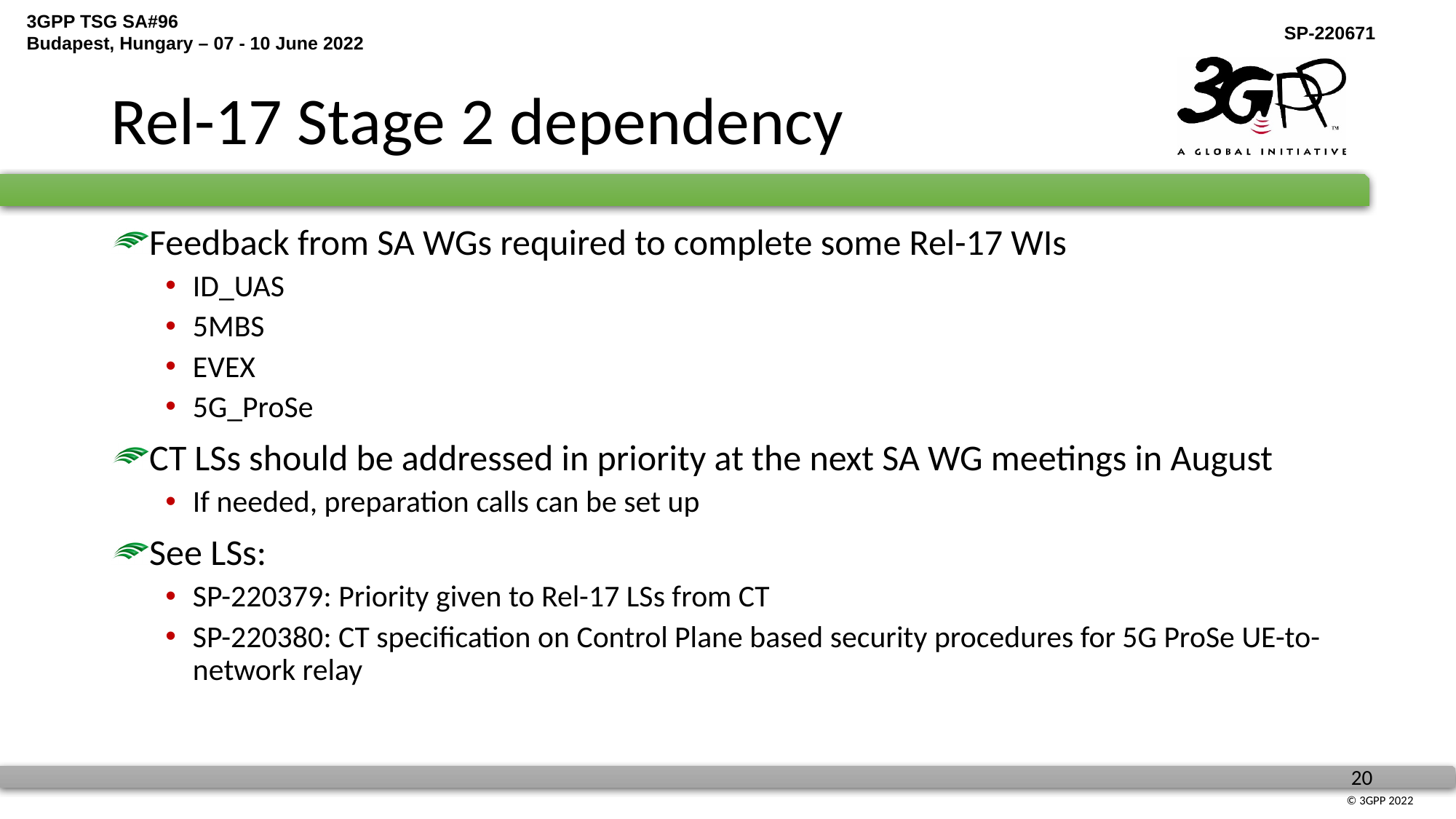

# Rel-17 Stage 2 dependency
Feedback from SA WGs required to complete some Rel-17 WIs
ID_UAS
5MBS
EVEX
5G_ProSe
CT LSs should be addressed in priority at the next SA WG meetings in August
If needed, preparation calls can be set up
See LSs:
SP-220379: Priority given to Rel-17 LSs from CT
SP-220380: CT specification on Control Plane based security procedures for 5G ProSe UE-to-network relay